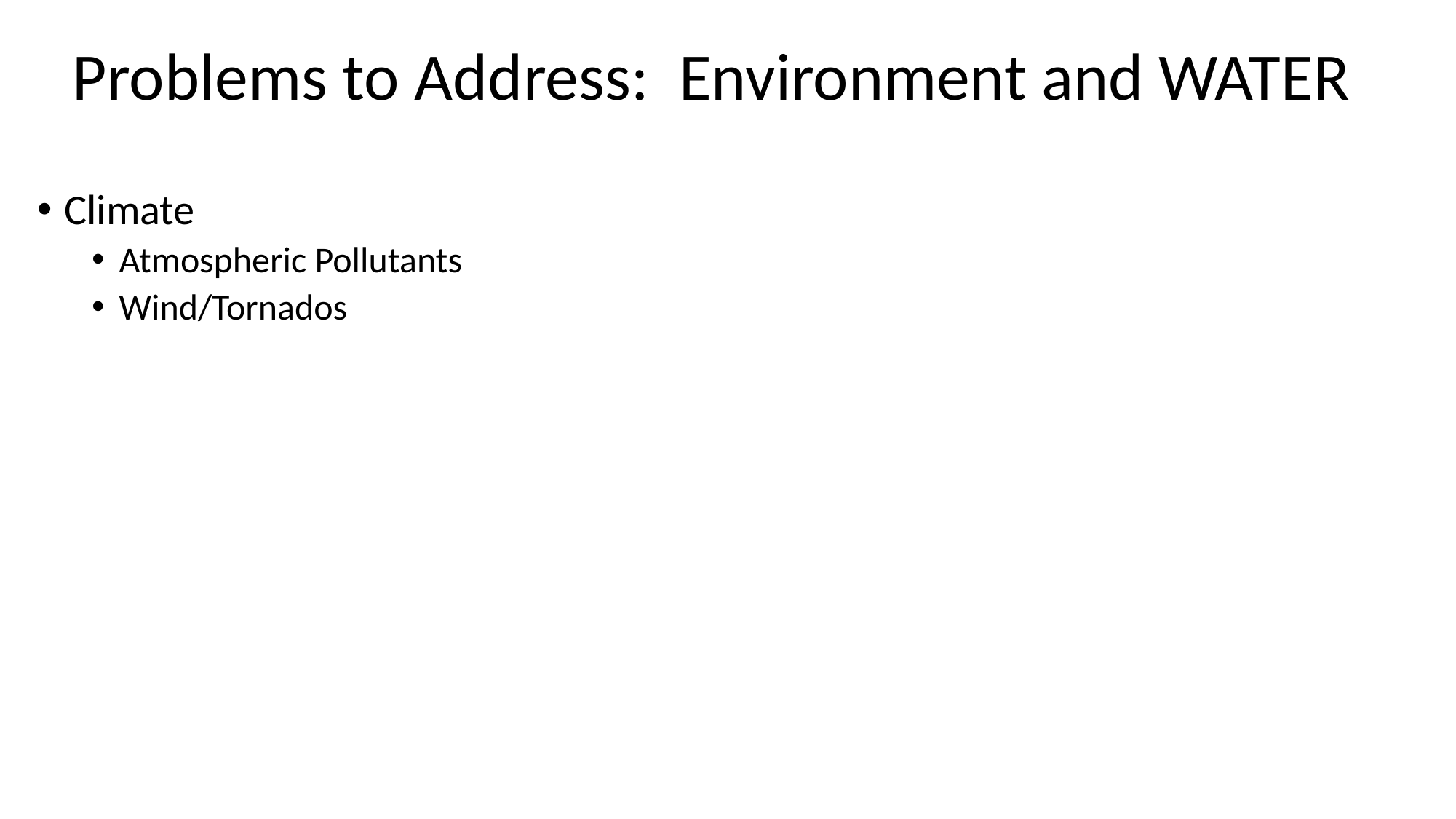

# Problems to Address:  Environment and WATER
Climate
Atmospheric Pollutants
Wind/Tornados